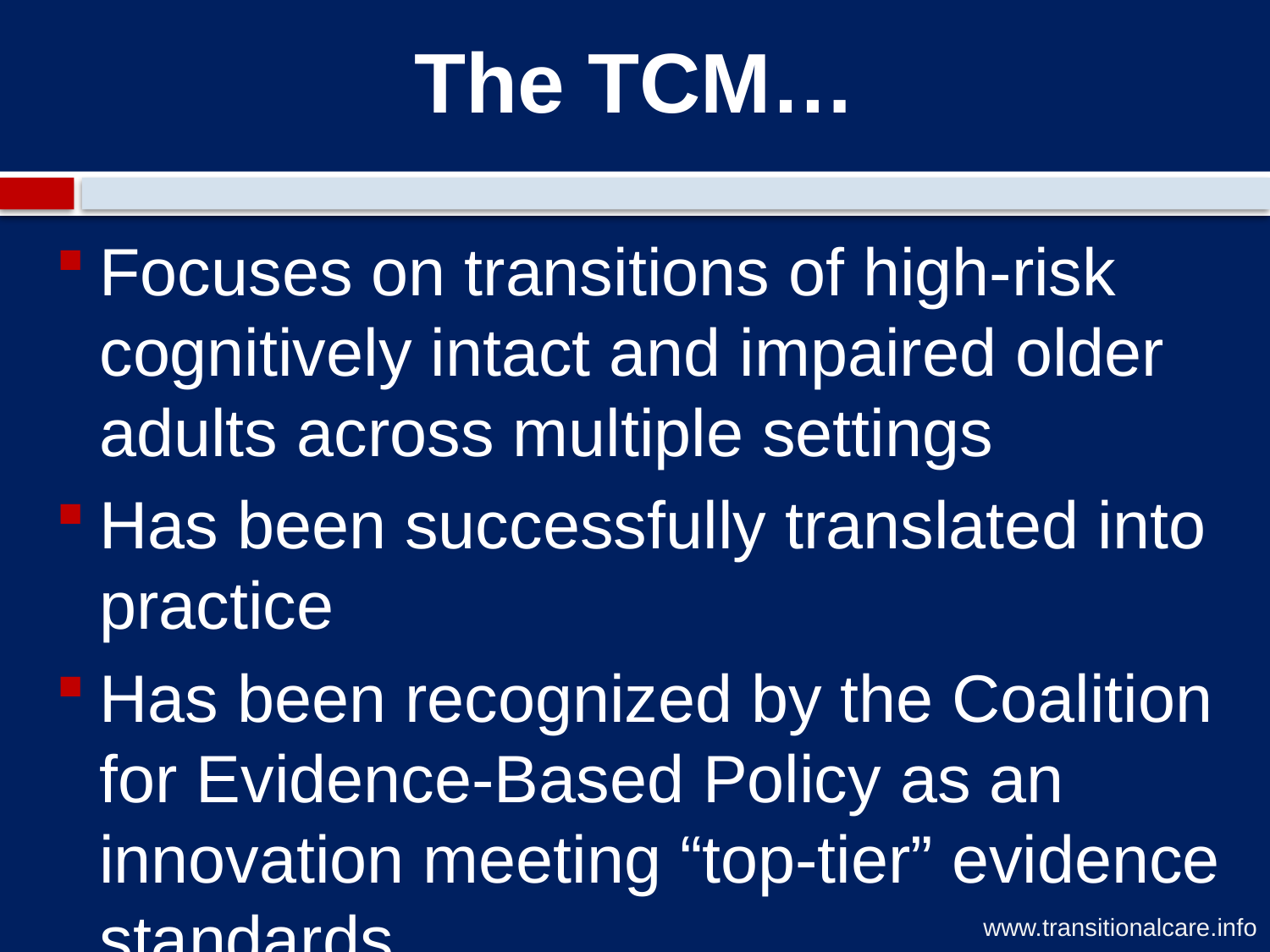

# The TCM…
Focuses on transitions of high-risk cognitively intact and impaired older adults across multiple settings
Has been successfully translated into practice
Has been recognized by the Coalition for Evidence-Based Policy as an innovation meeting “top-tier” evidence standards
www.transitionalcare.info